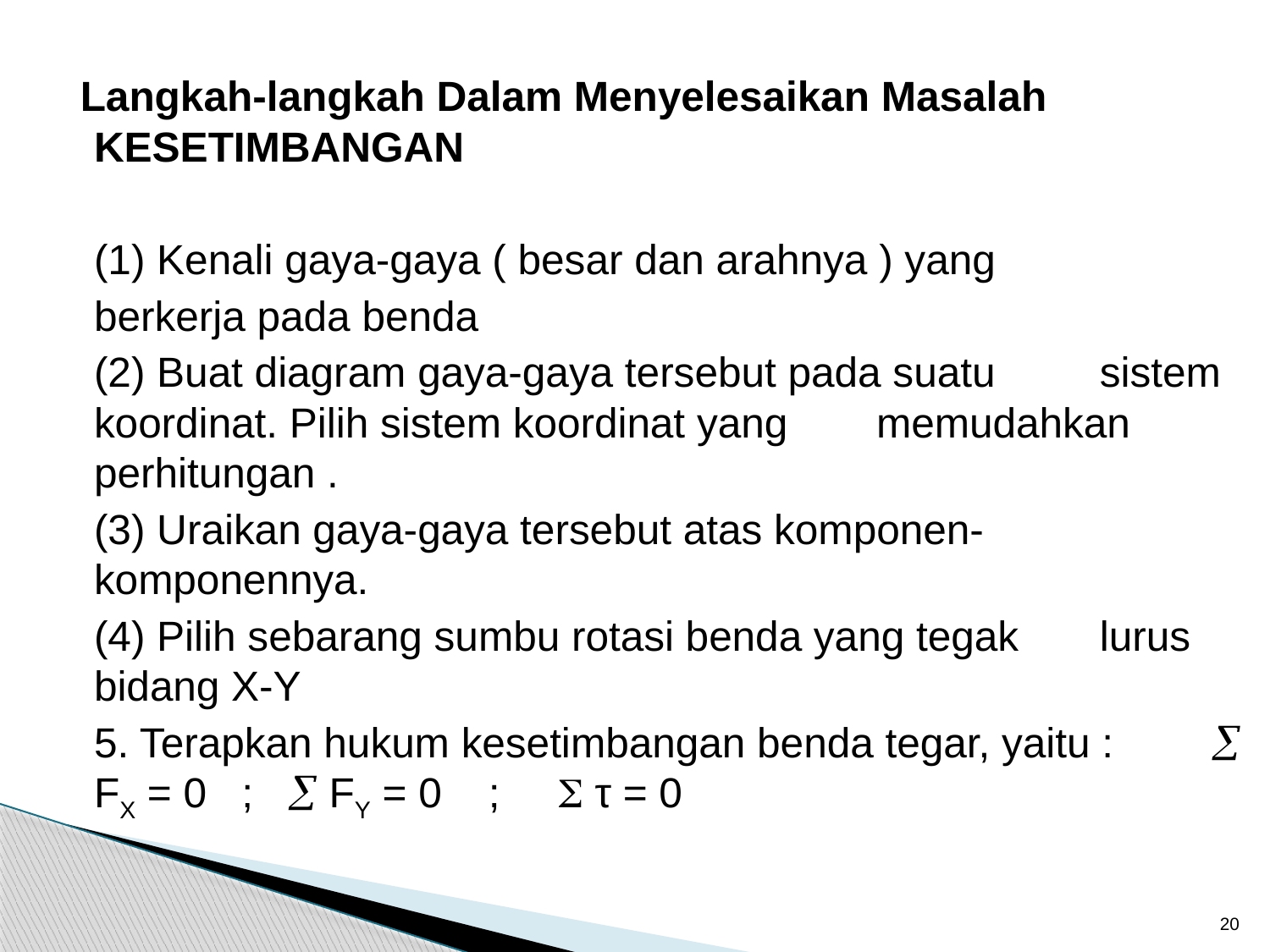

Langkah-langkah Dalam Menyelesaikan Masalah KESETIMBANGAN

	(1) Kenali gaya-gaya ( besar dan arahnya ) yang
		berkerja pada benda
	(2) Buat diagram gaya-gaya tersebut pada suatu 	sistem koordinat. Pilih sistem koordinat yang 	memudahkan perhitungan .
	(3) Uraikan gaya-gaya tersebut atas komponen-	komponennya.
	(4) Pilih sebarang sumbu rotasi benda yang tegak 	lurus bidang X-Y
	5. Terapkan hukum kesetimbangan benda tegar, yaitu :   	∑ FX = 0   ;   ∑ FY = 0    ;     Σ τ = 0

20